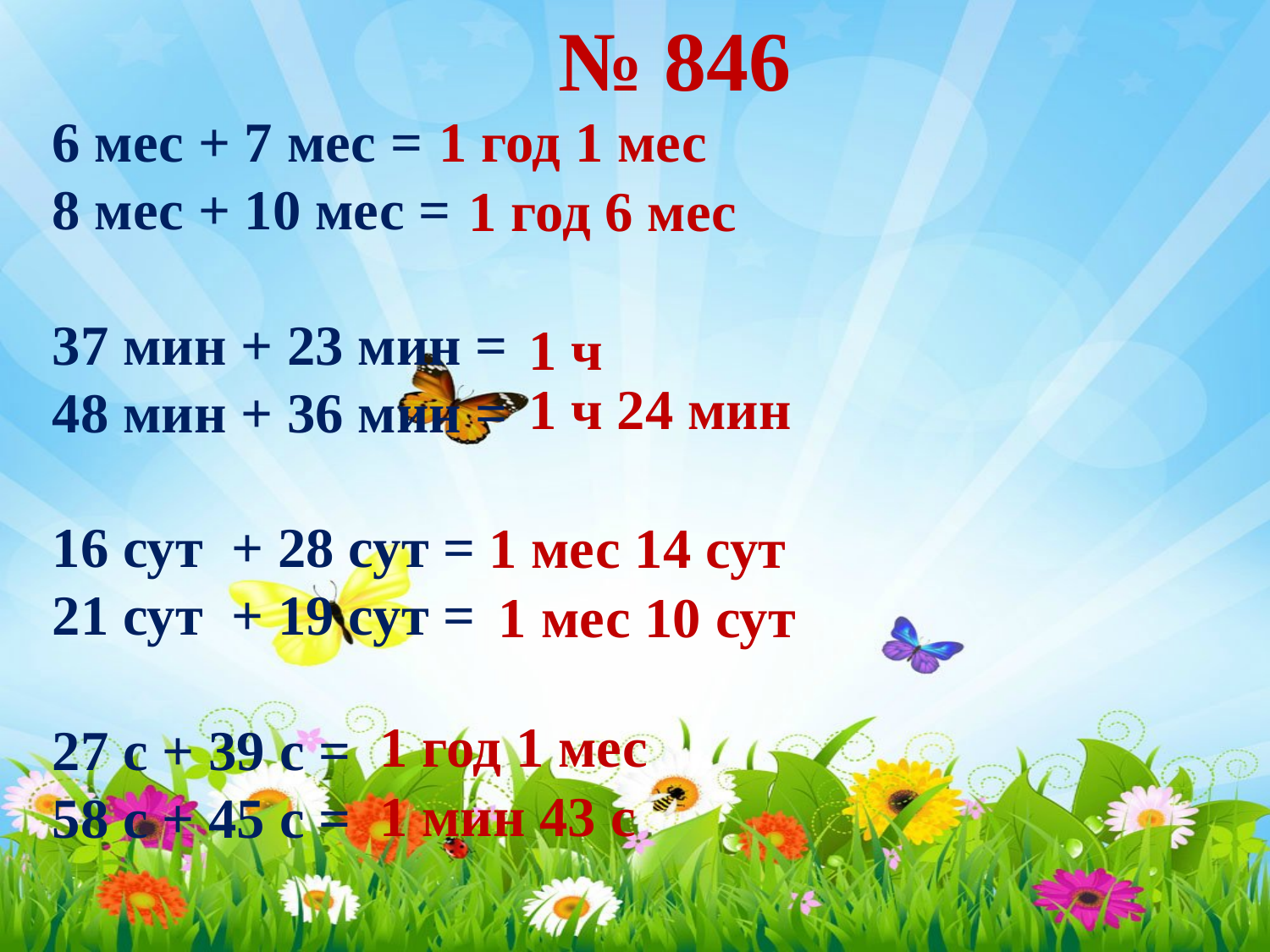

№ 846
6 мес + 7 мес =
8 мес + 10 мес =

37 мин + 23 мин =
48 мин + 36 мин =

16 сут  + 28 сут =
21 сут  + 19 сут =

27 с + 39 с =
58 с + 45 с =
1 год 1 мес
1 год 6 мес
1 ч
1 ч 24 мин
1 мес 14 сут
1 мес 10 сут
1 год 1 мес
1 мин 43 с